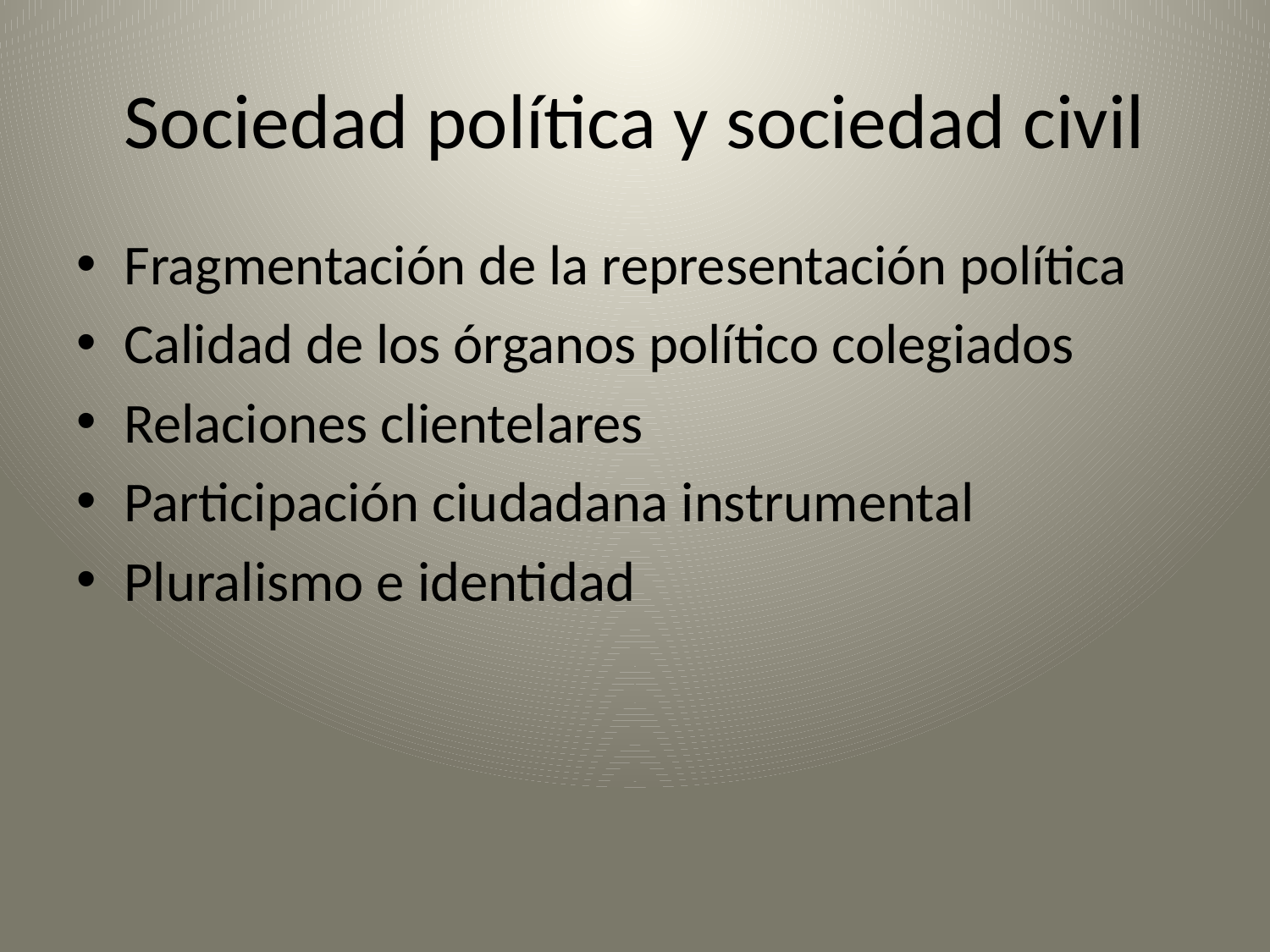

# Sociedad política y sociedad civil
Fragmentación de la representación política
Calidad de los órganos político colegiados
Relaciones clientelares
Participación ciudadana instrumental
Pluralismo e identidad